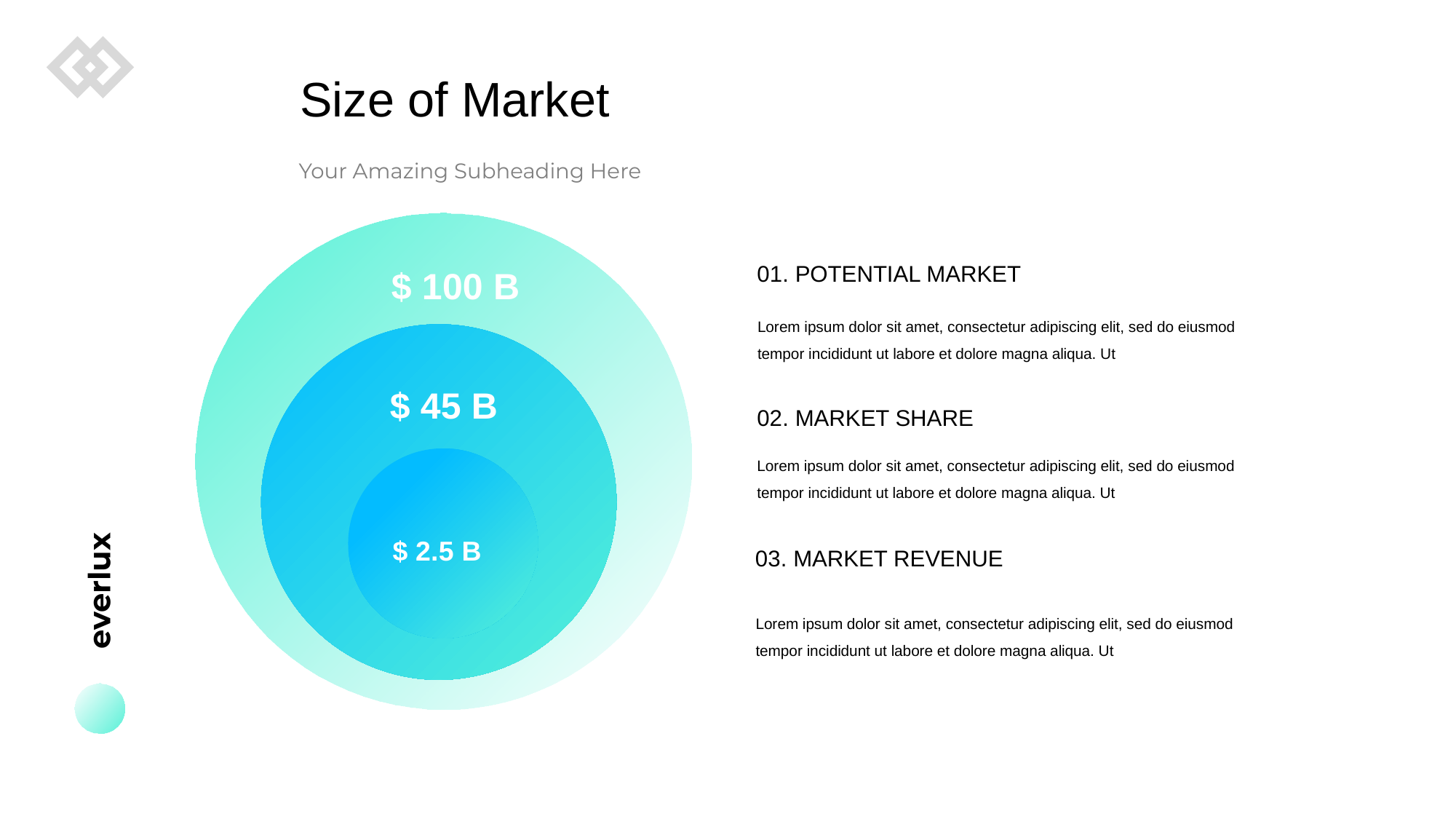

Size of Market
Your Amazing Subheading Here

01. POTENTIAL MARKET
$ 100 B
Lorem ipsum dolor sit amet, consectetur adipiscing elit, sed do eiusmod tempor incididunt ut labore et dolore magna aliqua. Ut
$ 45 B
02. MARKET SHARE
Lorem ipsum dolor sit amet, consectetur adipiscing elit, sed do eiusmod tempor incididunt ut labore et dolore magna aliqua. Ut
everlux
$ 2.5 B
03. MARKET REVENUE
Lorem ipsum dolor sit amet, consectetur adipiscing elit, sed do eiusmod tempor incididunt ut labore et dolore magna aliqua. Ut